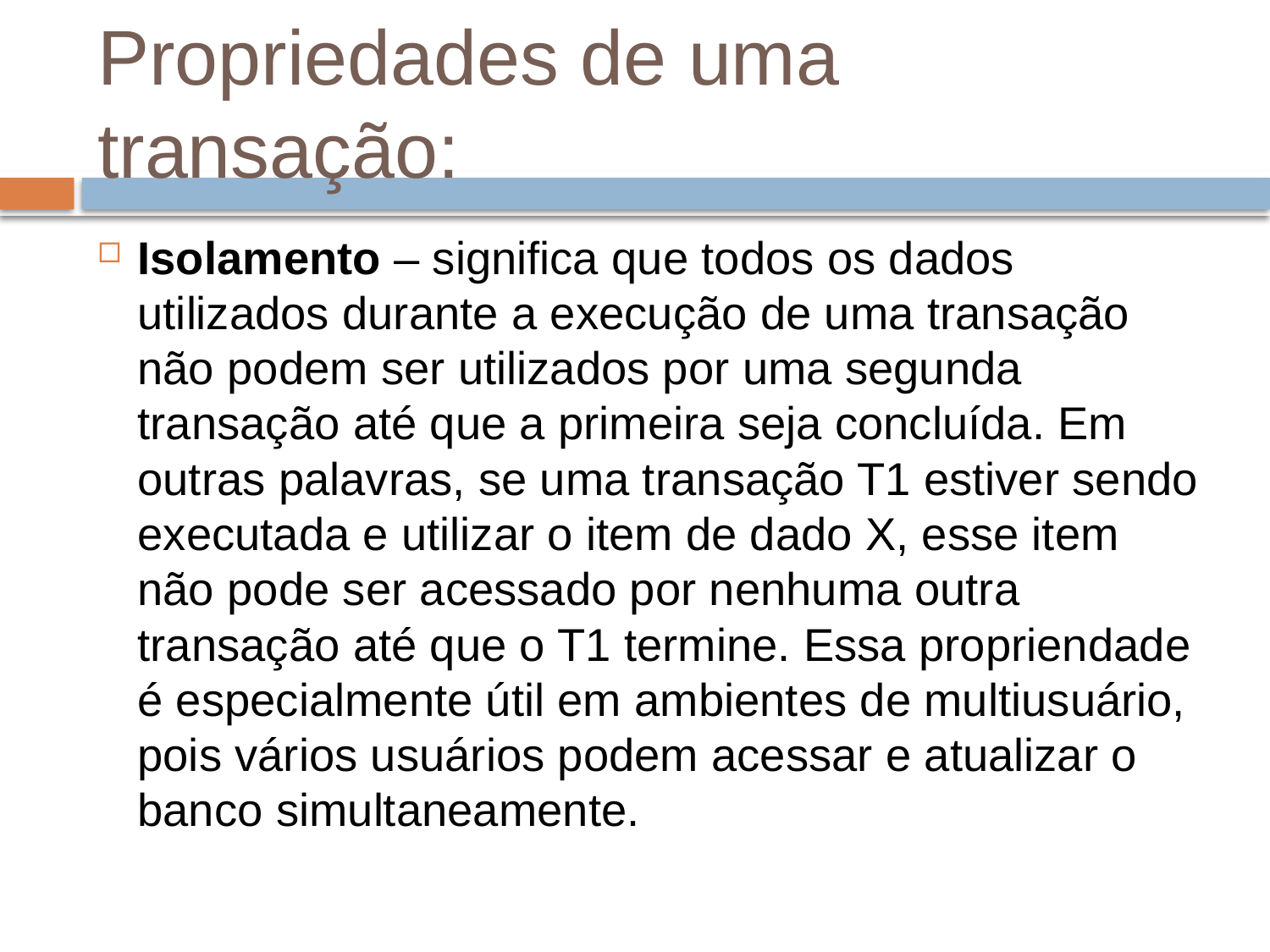

# Propriedades de uma transação:
Isolamento – significa que todos os dados utilizados durante a execução de uma transação não podem ser utilizados por uma segunda transação até que a primeira seja concluída. Em outras palavras, se uma transação T1 estiver sendo executada e utilizar o item de dado X, esse item não pode ser acessado por nenhuma outra transação até que o T1 termine. Essa propriendade é especialmente útil em ambientes de multiusuário, pois vários usuários podem acessar e atualizar o banco simultaneamente.